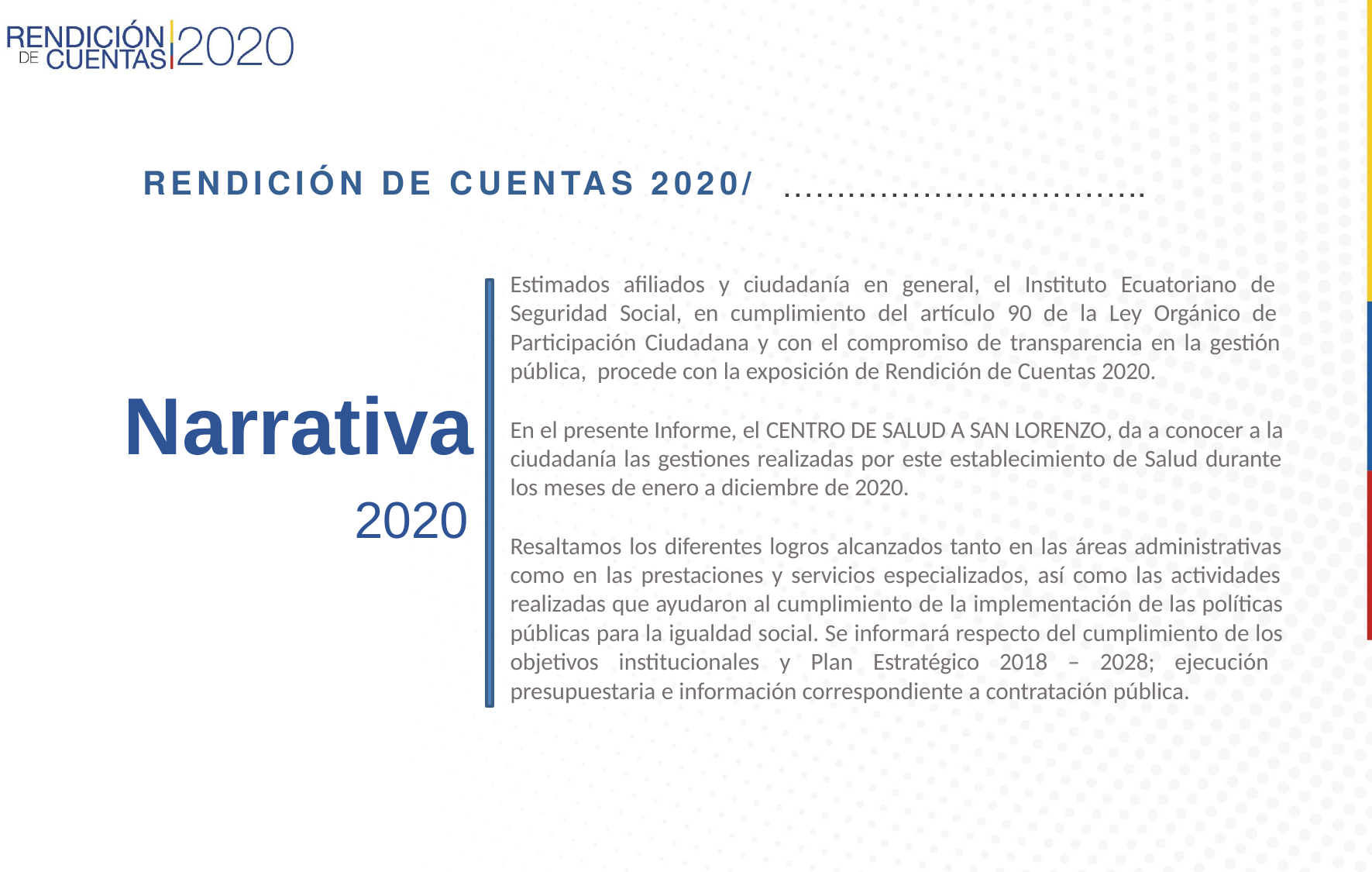

RENDICIÓN DE CUENTAS 2020/
…………………………….
Estimados afiliados y ciudadanía en general, el Instituto Ecuatoriano de  Seguridad Social, en cumplimiento del artículo 90 de la Ley Orgánico de  Participación Ciudadana y con el compromiso de transparencia en la gestión  pública, procede con la exposición de Rendición de Cuentas 2020.

Narrativa
En el presente Informe, el CENTRO DE SALUD A SAN LORENZO, da a conocer a la  ciudadanía las gestiones realizadas por este establecimiento de Salud durante  los meses de enero a diciembre de 2020.
2020
Resaltamos los diferentes logros alcanzados tanto en las áreas administrativas  como en las prestaciones y servicios especializados, así como las actividades  realizadas que ayudaron al cumplimiento de la implementación de las políticas  públicas para la igualdad social. Se informará respecto del cumplimiento de los  objetivos institucionales y Plan Estratégico 2018 – 2028; ejecución  presupuestaria e información correspondiente a contratación pública.